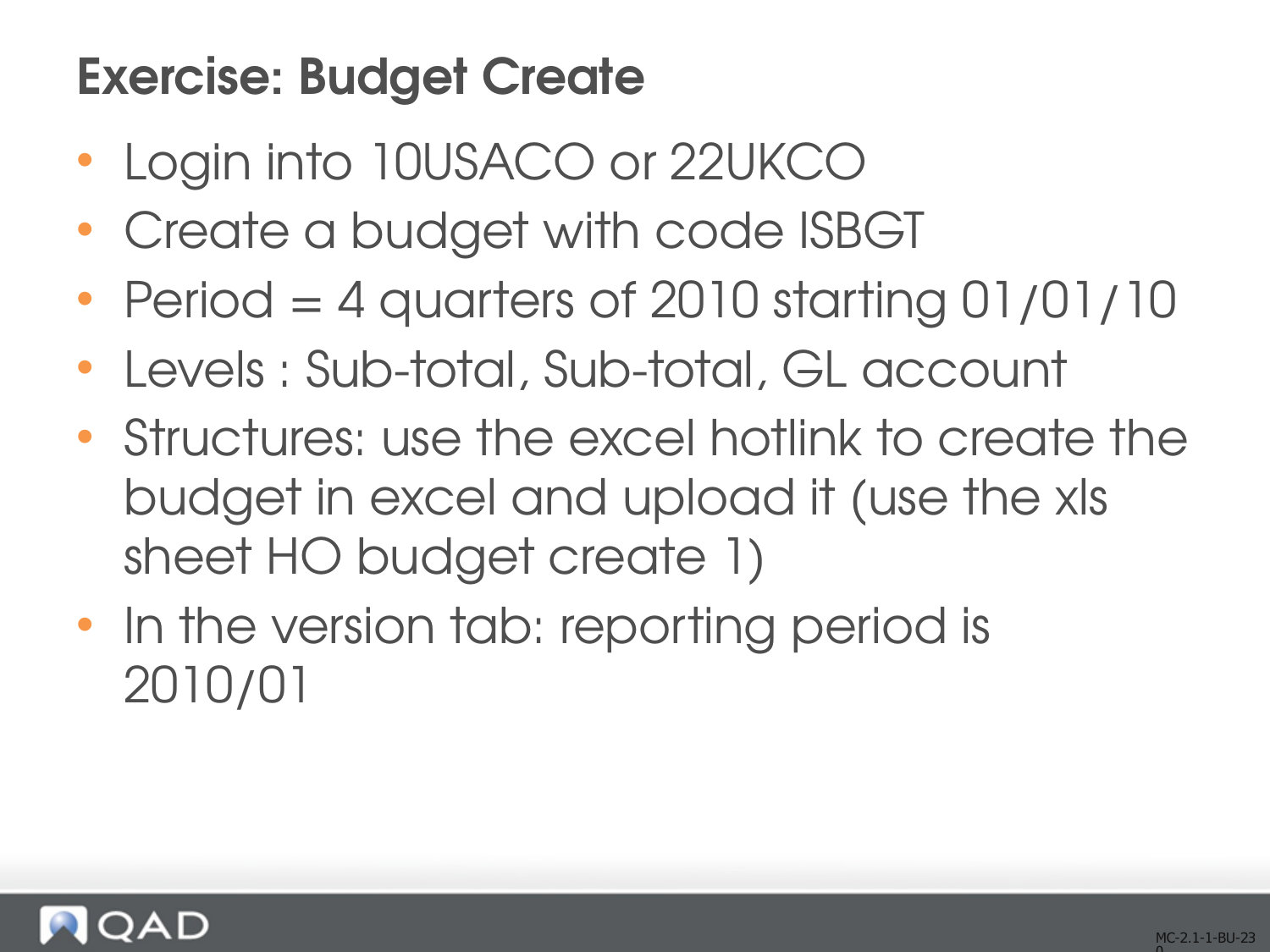

# Exercise: Budget Create
Login into 10USACO or 22UKCO
Create a budget with code ISBGT
Period = 4 quarters of 2010 starting 01/01/10
Levels : Sub-total, Sub-total, GL account
Structures: use the excel hotlink to create the budget in excel and upload it (use the xls sheet HO budget create 1)
In the version tab: reporting period is 2010/01

MC-2.1-1-BU-230